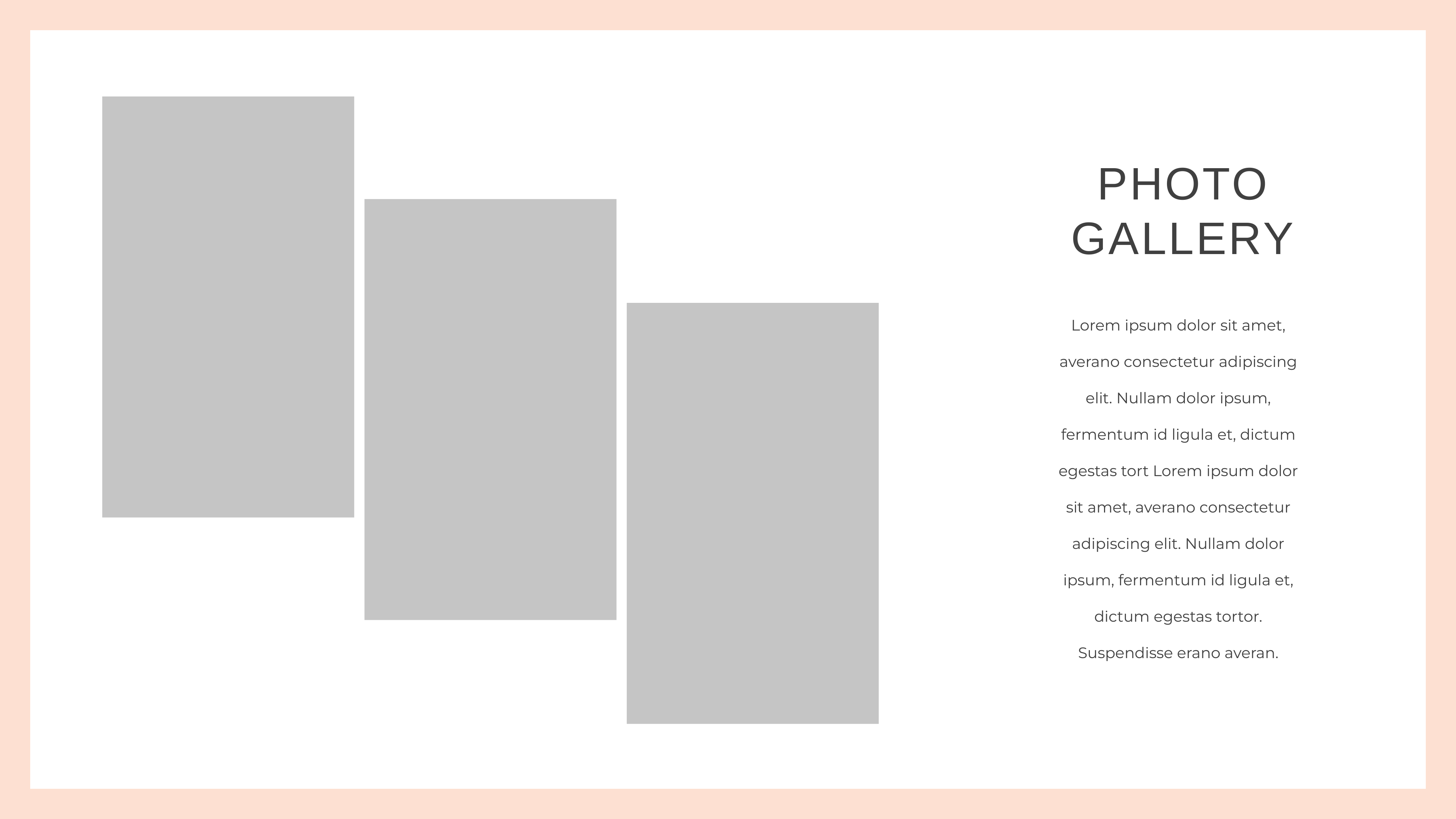

PHOTO
GALLERY

Lorem ipsum dolor sit amet, averano consectetur adipiscing elit. Nullam dolor ipsum, fermentum id ligula et, dictum egestas tort Lorem ipsum dolor sit amet, averano consectetur adipiscing elit. Nullam dolor ipsum, fermentum id ligula et, dictum egestas tortor. Suspendisse erano averan.